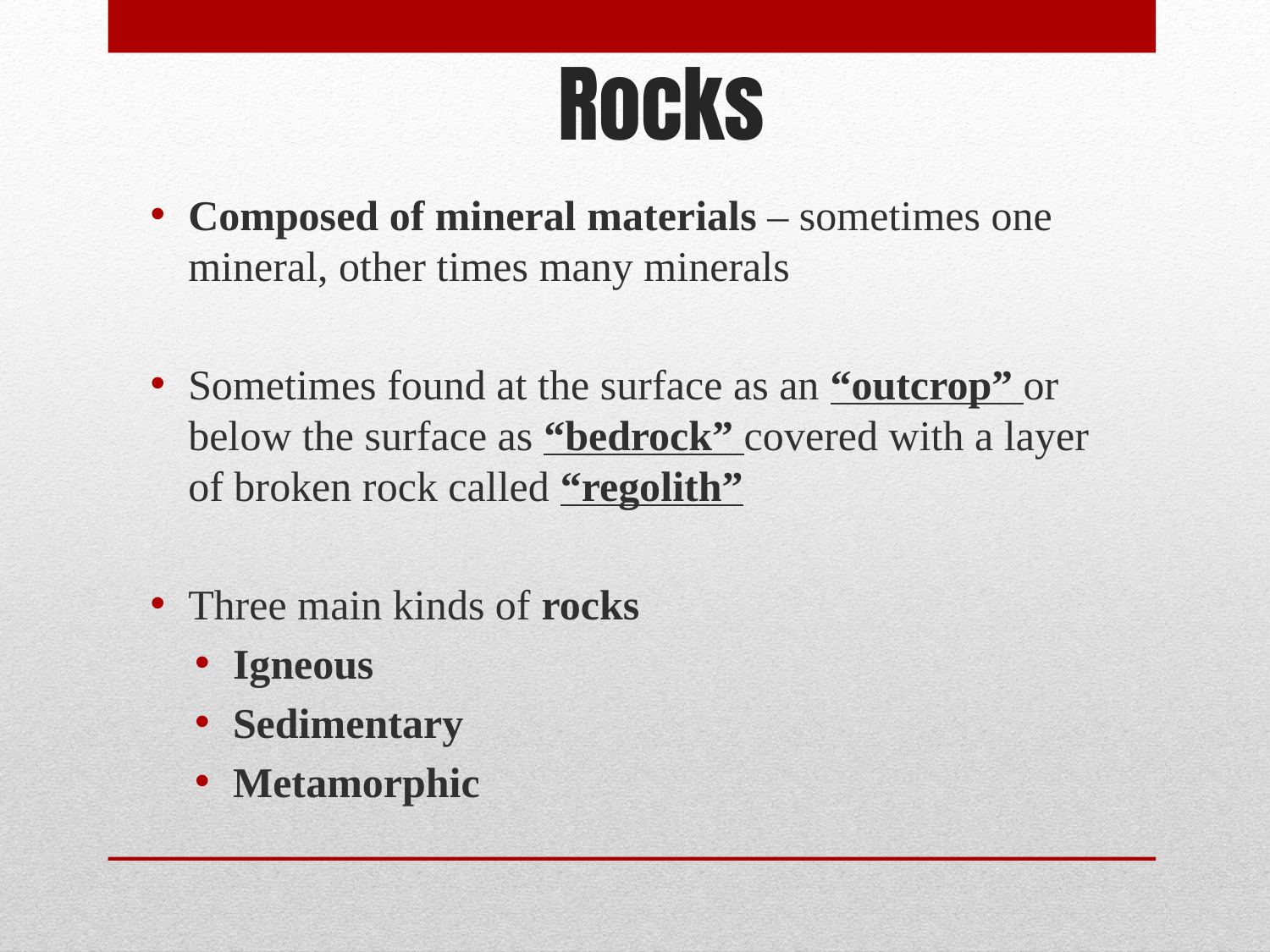

Rocks
Composed of mineral materials – sometimes one mineral, other times many minerals

Sometimes found at the surface as an “outcrop” or below the surface as “bedrock” covered with a layer of broken rock called “regolith”

Three main kinds of rocks
Igneous
Sedimentary
Metamorphic